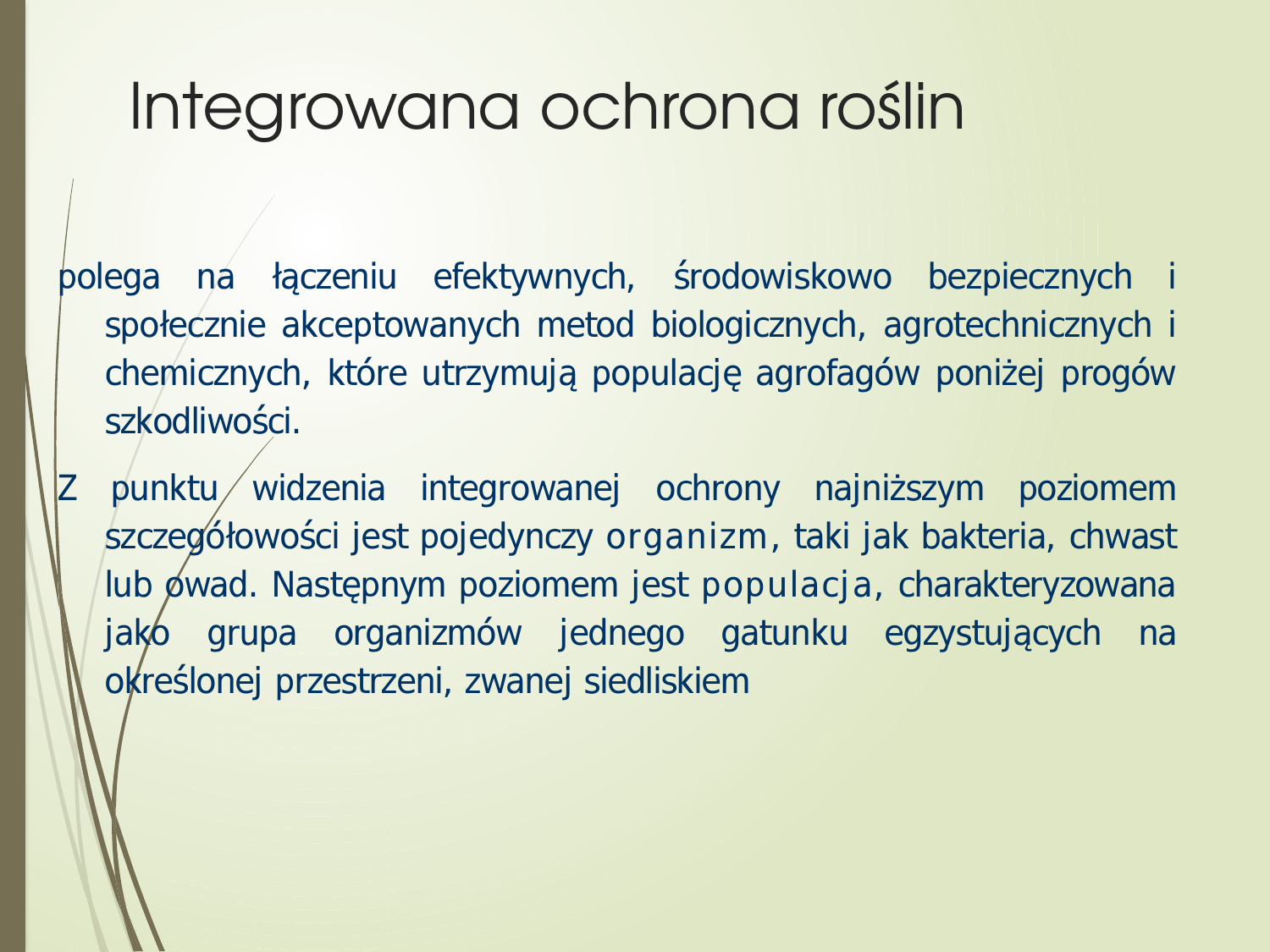

Integrowana ochrona roślin
polega  na  łączeniu  efektywnych,  środowiskowo  bezpiecznych  i społecznie akceptowanych metod biologicznych, agrotechnicznych i chemicznych, które utrzymują populację agrofagów poniżej progów szkodliwości.
Z  punktu  widzenia  integrowanej  ochrony  najniższym  poziomem szczegółowości jest pojedynczy organizm, taki jak bakteria, chwast lub owad. Następnym poziomem jest populacja, charakteryzowana jako  grupa  organizmów  jednego  gatunku  egzystujących  na określonej przestrzeni, zwanej siedliskiem